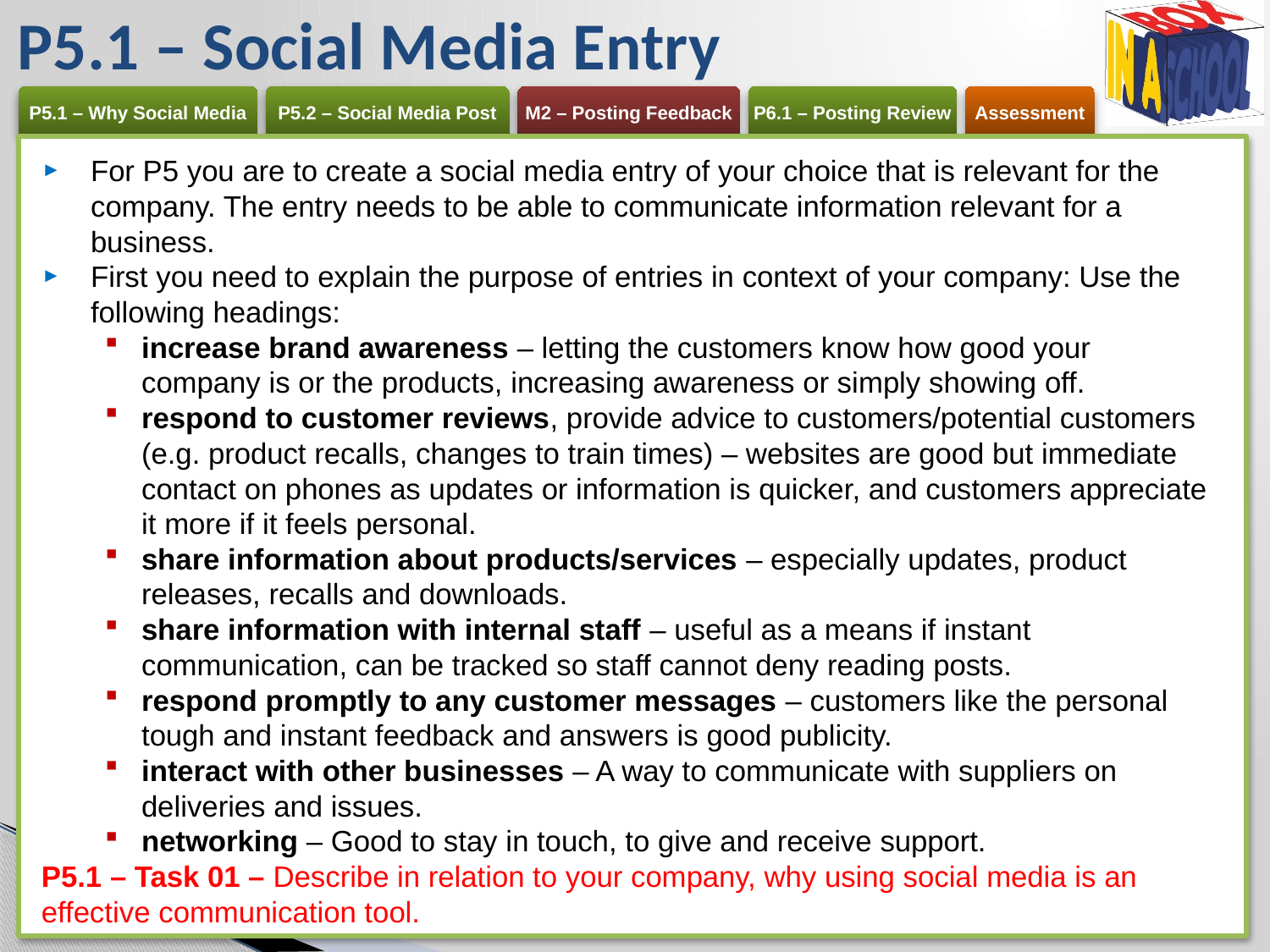

# P5.1 – Social Media Entry
For P5 you are to create a social media entry of your choice that is relevant for the company. The entry needs to be able to communicate information relevant for a business.
First you need to explain the purpose of entries in context of your company: Use the following headings:
increase brand awareness – letting the customers know how good your company is or the products, increasing awareness or simply showing off.
respond to customer reviews, provide advice to customers/potential customers (e.g. product recalls, changes to train times) – websites are good but immediate contact on phones as updates or information is quicker, and customers appreciate it more if it feels personal.
share information about products/services – especially updates, product releases, recalls and downloads.
share information with internal staff – useful as a means if instant communication, can be tracked so staff cannot deny reading posts.
respond promptly to any customer messages – customers like the personal tough and instant feedback and answers is good publicity.
interact with other businesses – A way to communicate with suppliers on deliveries and issues.
networking – Good to stay in touch, to give and receive support.
P5.1 – Task 01 – Describe in relation to your company, why using social media is an effective communication tool.